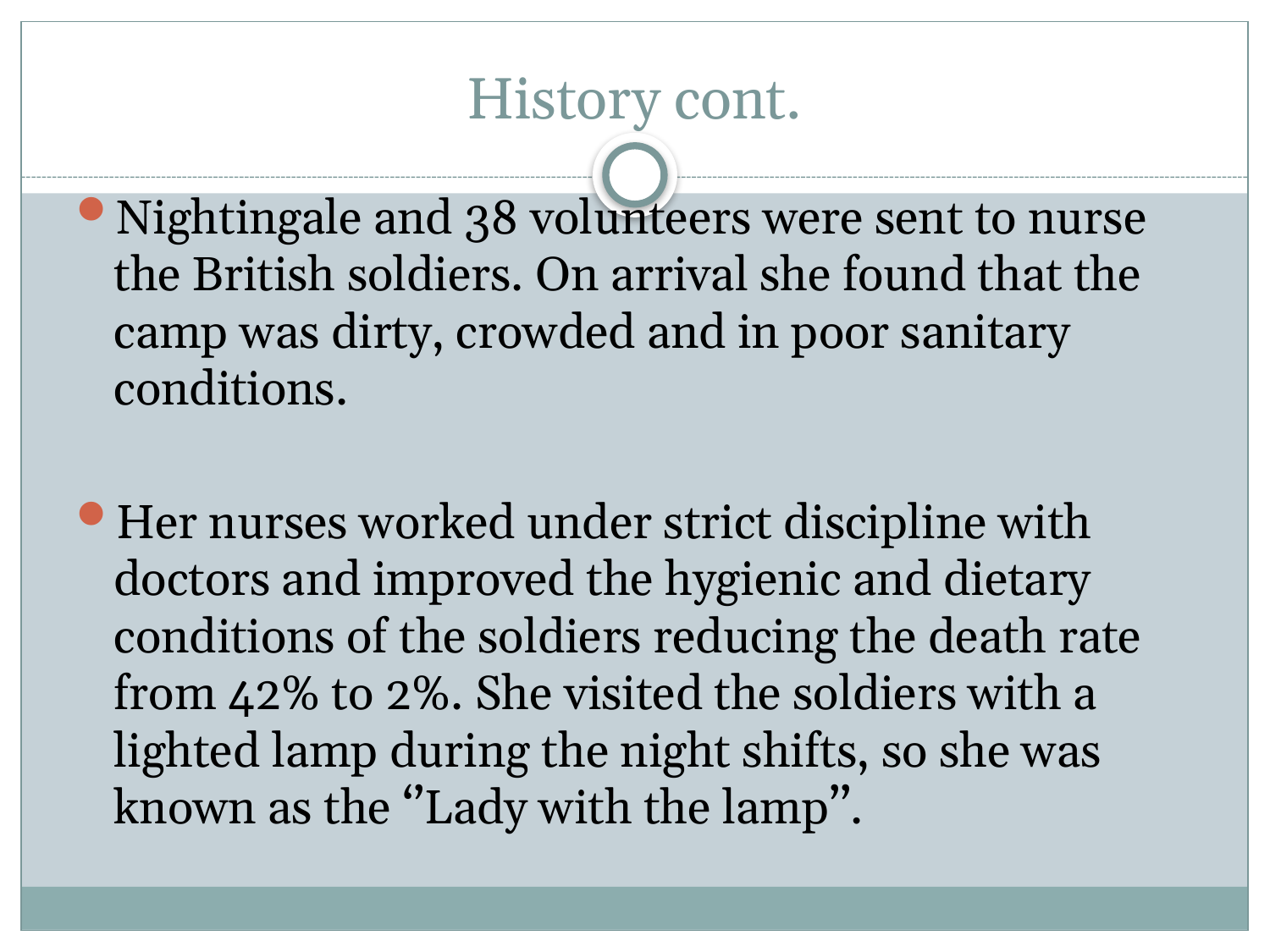

# History cont.
Nightingale and 38 volunteers were sent to nurse the British soldiers. On arrival she found that the camp was dirty, crowded and in poor sanitary conditions.

Her nurses worked under strict discipline with doctors and improved the hygienic and dietary conditions of the soldiers reducing the death rate from 42% to 2%. She visited the soldiers with a lighted lamp during the night shifts, so she was known as the ‘’Lady with the lamp’’.